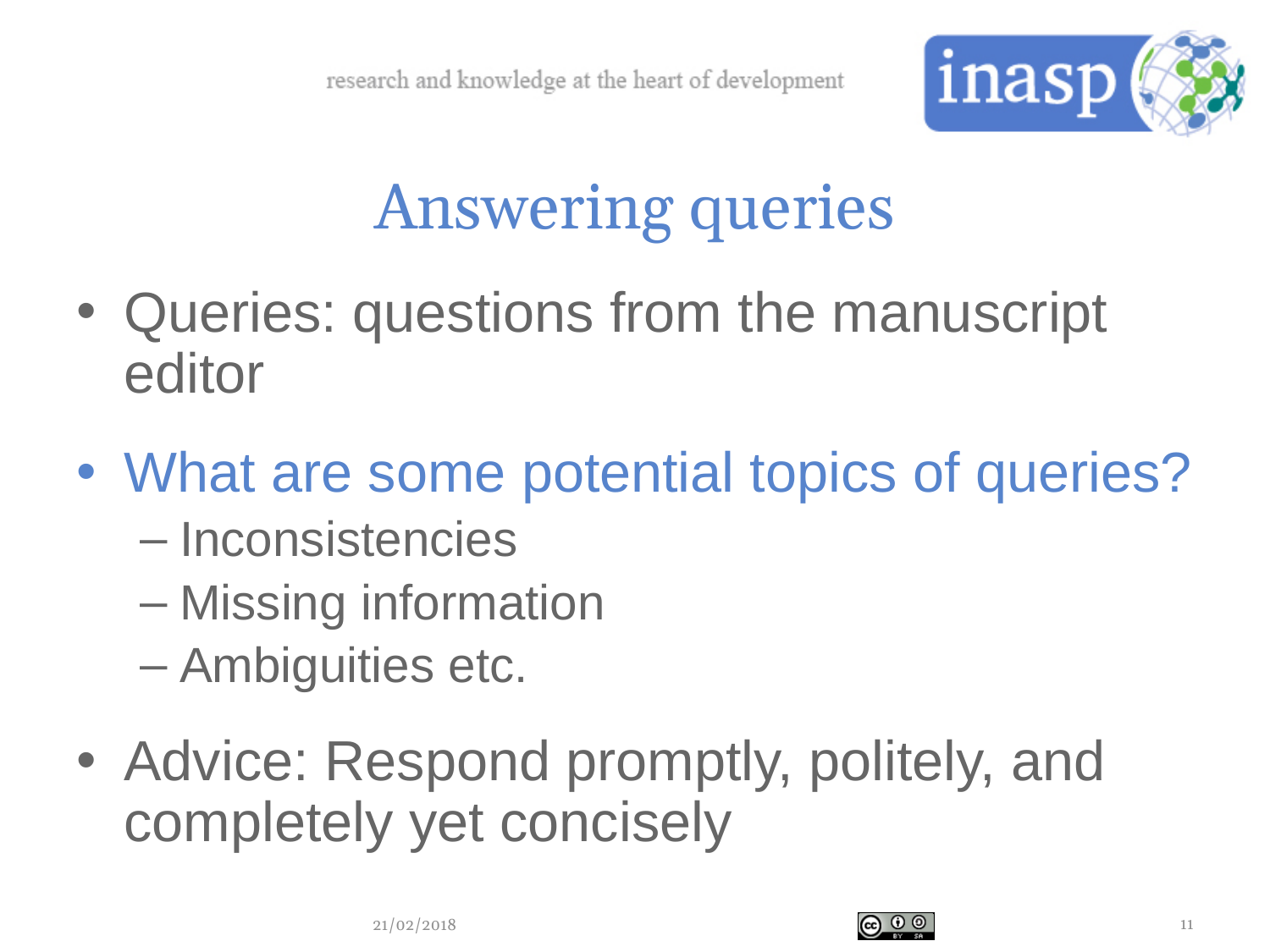

Answering queries
Queries: questions from the manuscript editor

What are some potential topics of queries?
Inconsistencies
Missing information
Ambiguities etc.

Advice: Respond promptly, politely, and completely yet concisely

21/02/2018

11